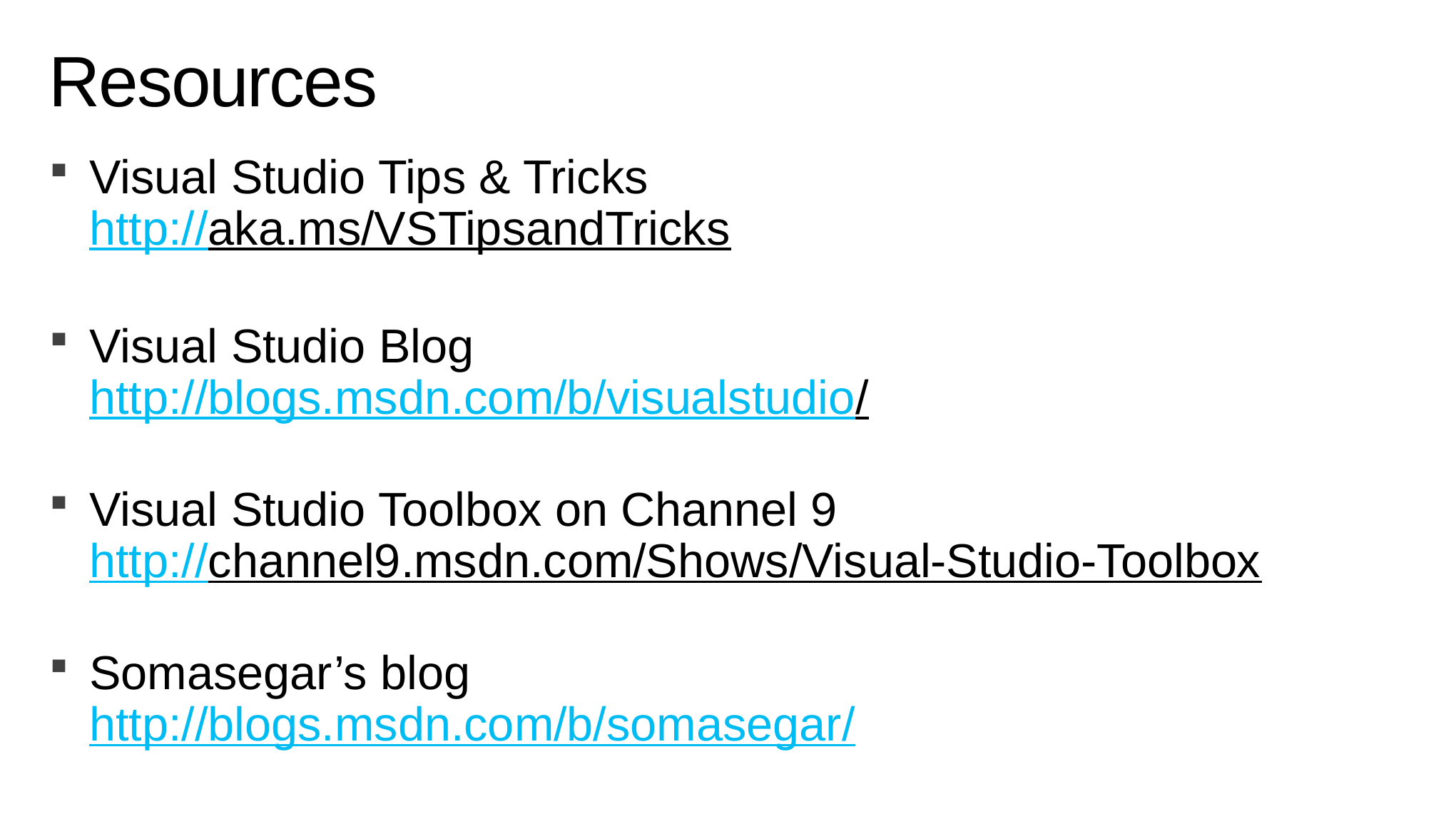

# Resources
Visual Studio Tips & Tricks
http://aka.ms/VSTipsandTricks
Visual Studio Blog
http://blogs.msdn.com/b/visualstudio/
Visual Studio Toolbox on Channel 9
http://channel9.msdn.com/Shows/Visual-Studio-Toolbox
Somasegar’s blog
http://blogs.msdn.com/b/somasegar/